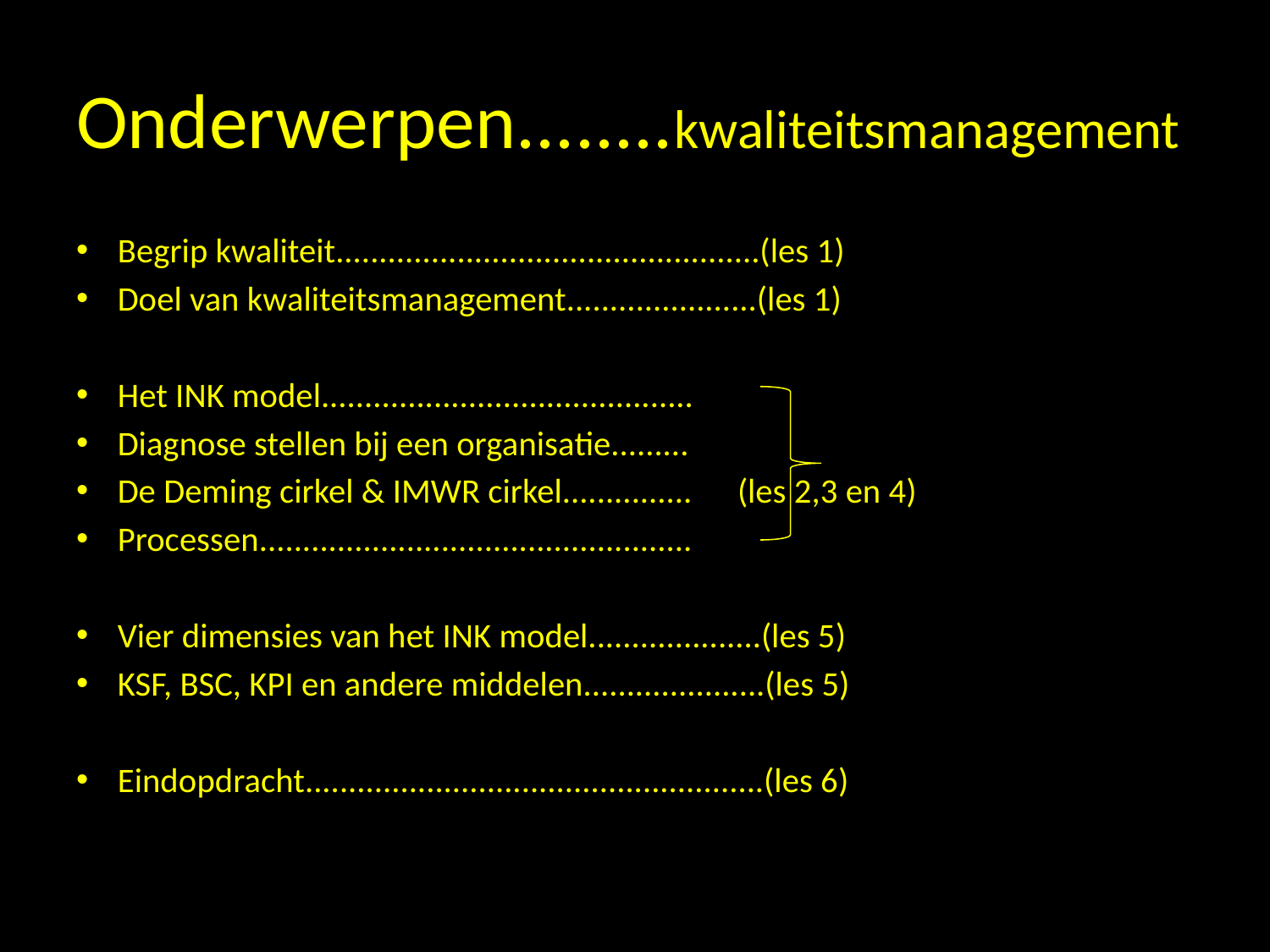

# Onderwerpen........kwaliteitsmanagement
Begrip kwaliteit.................................................(les 1)
Doel van kwaliteitsmanagement......................(les 1)

Het INK model...........................................
Diagnose stellen bij een organisatie.........
De Deming cirkel & IMWR cirkel...............	(les 2,3 en 4)
Processen..................................................

Vier dimensies van het INK model....................(les 5)
KSF, BSC, KPI en andere middelen.....................(les 5)

Eindopdracht.....................................................(les 6)